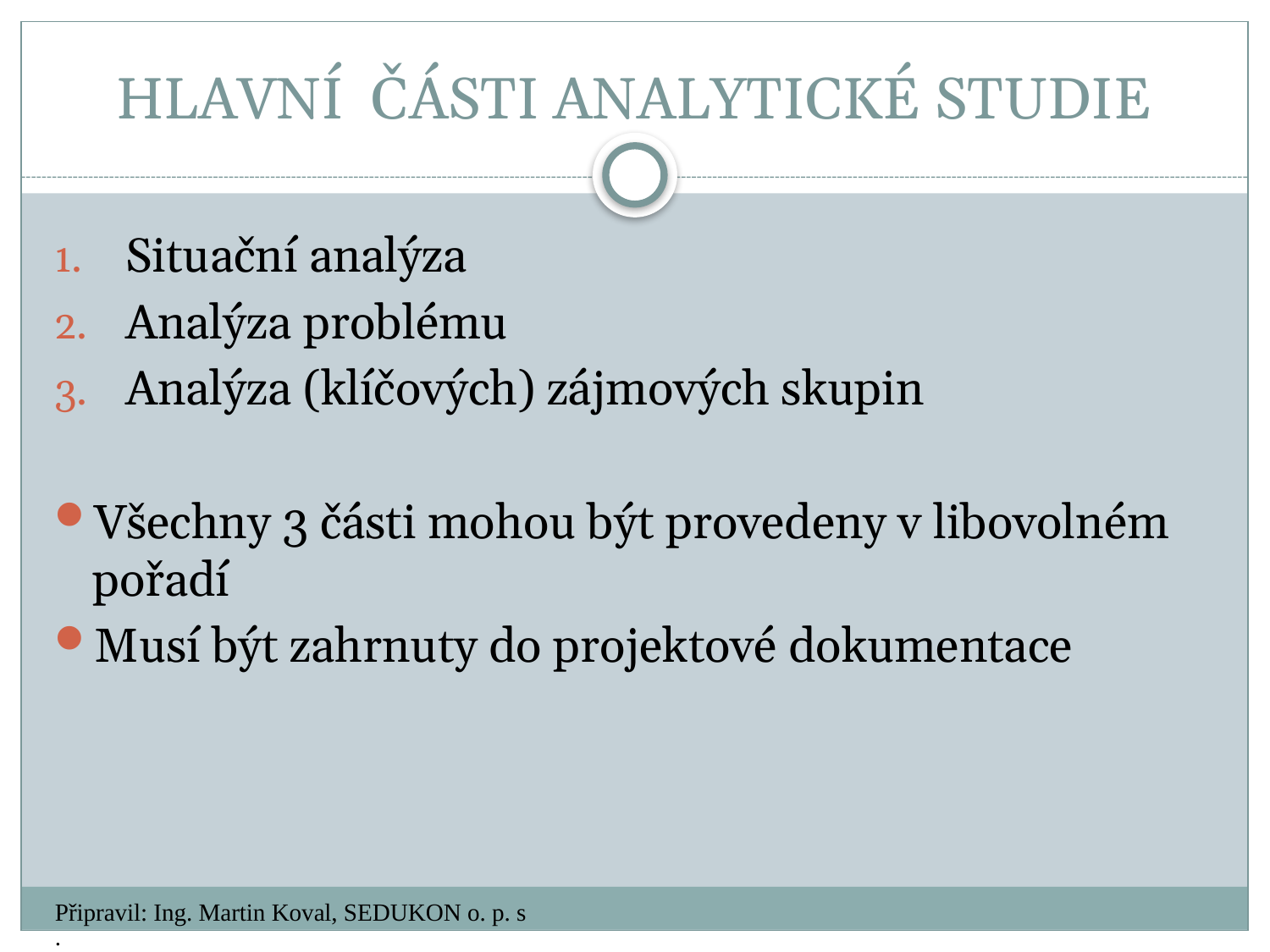

# HLAVNÍ  ČÁSTI ANALYTICKÉ STUDIE
Situační analýza
Analýza problému
Analýza (klíčových) zájmových skupin

Všechny 3 části mohou být provedeny v libovolném pořadí
Musí být zahrnuty do projektové dokumentace
Připravil: Ing. Martin Koval, SEDUKON o. p. s.